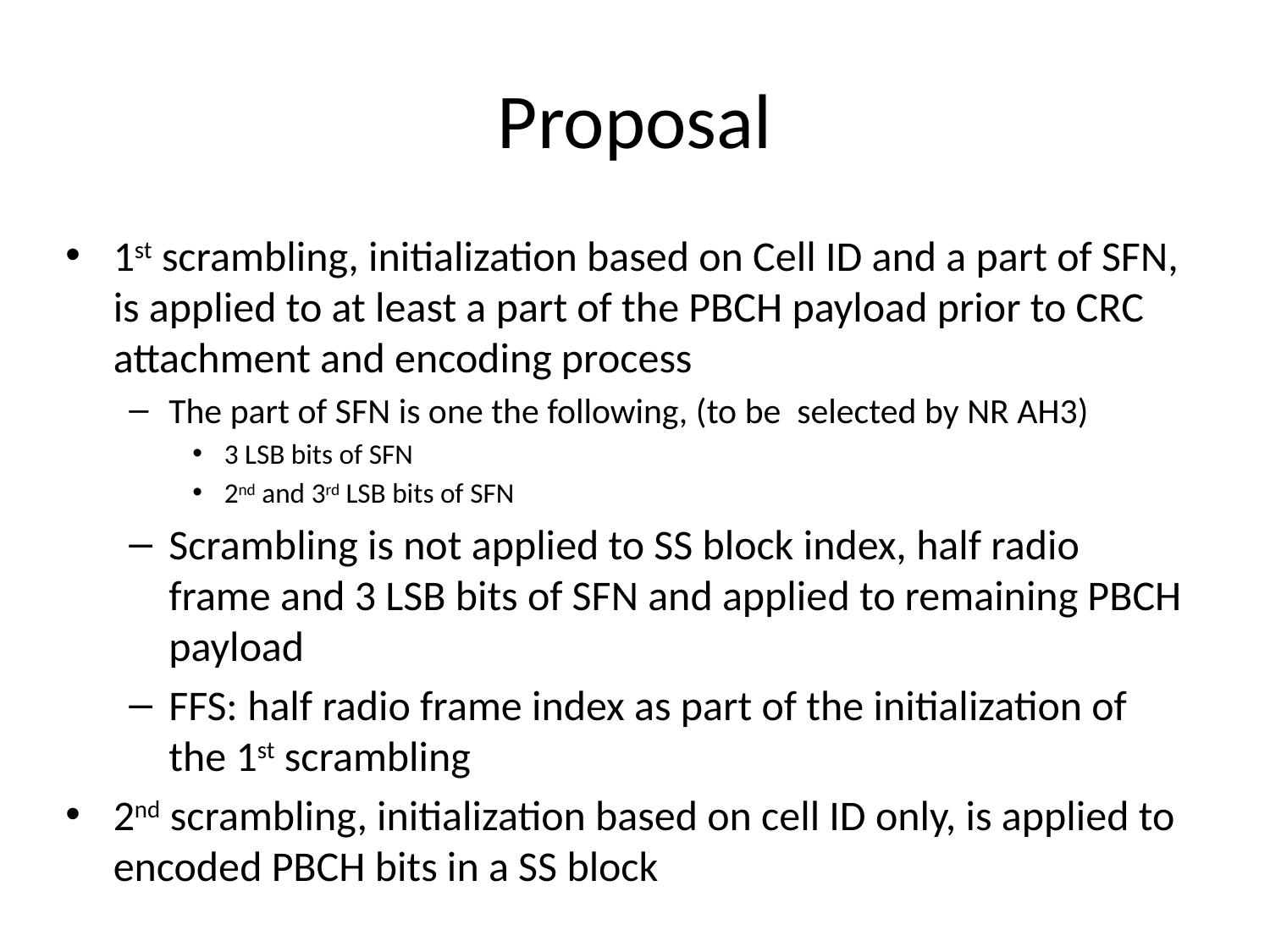

# Proposal
1st scrambling, initialization based on Cell ID and a part of SFN, is applied to at least a part of the PBCH payload prior to CRC attachment and encoding process
The part of SFN is one the following, (to be  selected by NR AH3)
3 LSB bits of SFN
2nd and 3rd LSB bits of SFN
Scrambling is not applied to SS block index, half radio frame and 3 LSB bits of SFN and applied to remaining PBCH payload
FFS: half radio frame index as part of the initialization of the 1st scrambling
2nd scrambling, initialization based on cell ID only, is applied to encoded PBCH bits in a SS block